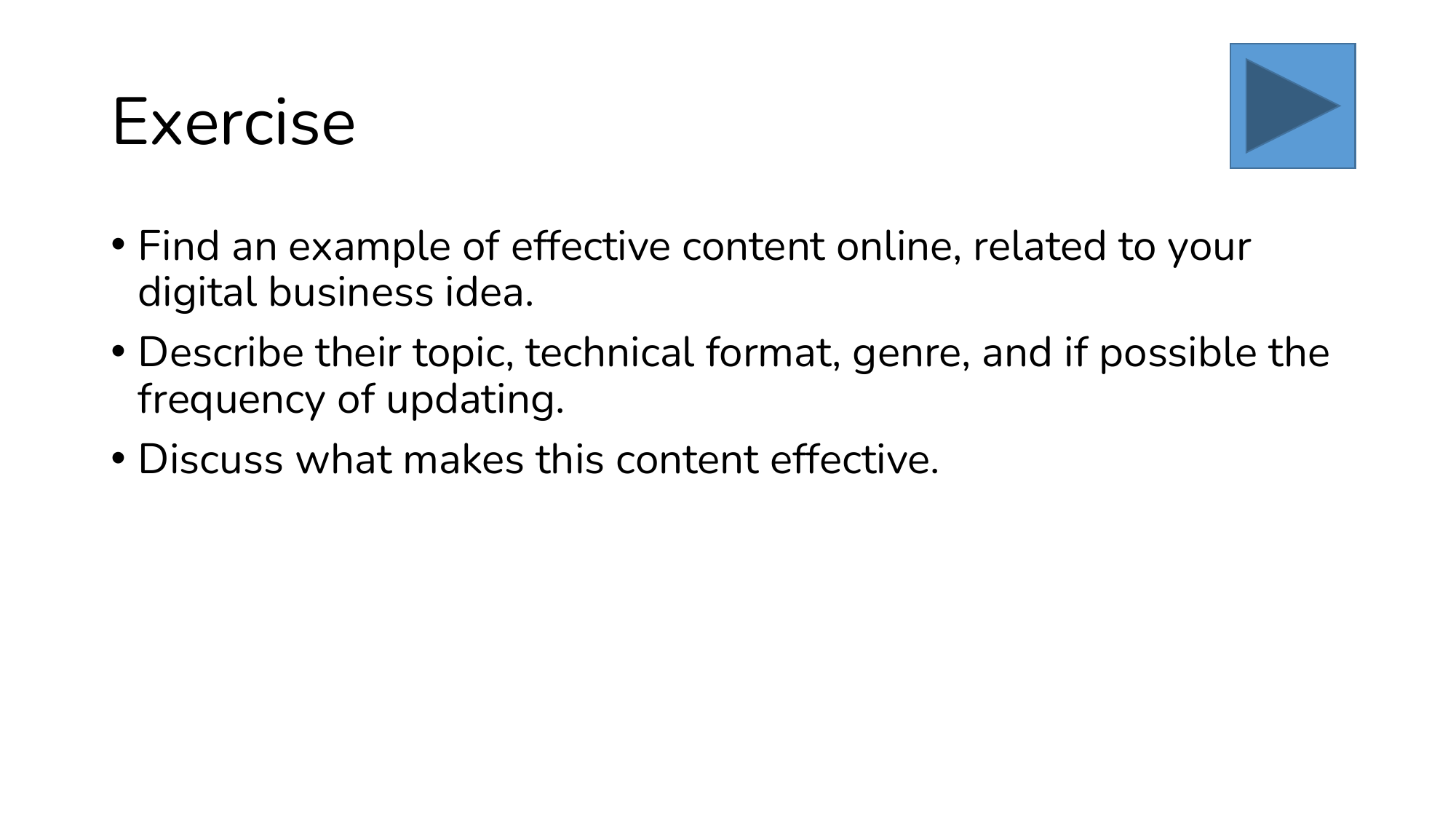

# Exercise

Find an example of effective content online, related to your digital business idea.
Describe their topic, technical format, genre, and if possible the frequency of updating.
Discuss what makes this content effective.